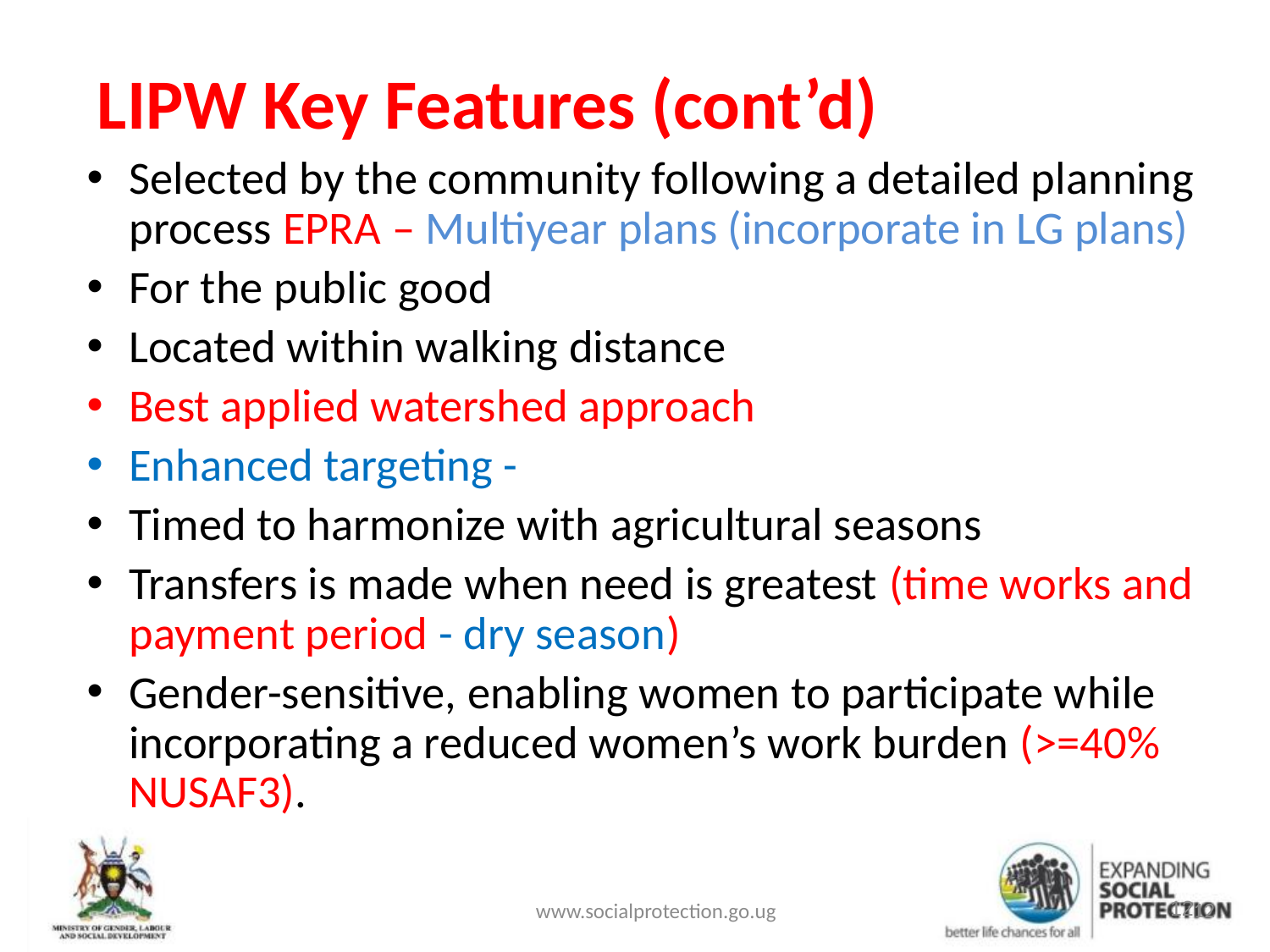

# LIPW Key Features (cont’d)
Selected by the community following a detailed planning process EPRA – Multiyear plans (incorporate in LG plans)
For the public good
Located within walking distance
Best applied watershed approach
Enhanced targeting -
Timed to harmonize with agricultural seasons
Transfers is made when need is greatest (time works and payment period - dry season)
Gender-sensitive, enabling women to participate while incorporating a reduced women’s work burden (>=40% NUSAF3).
12